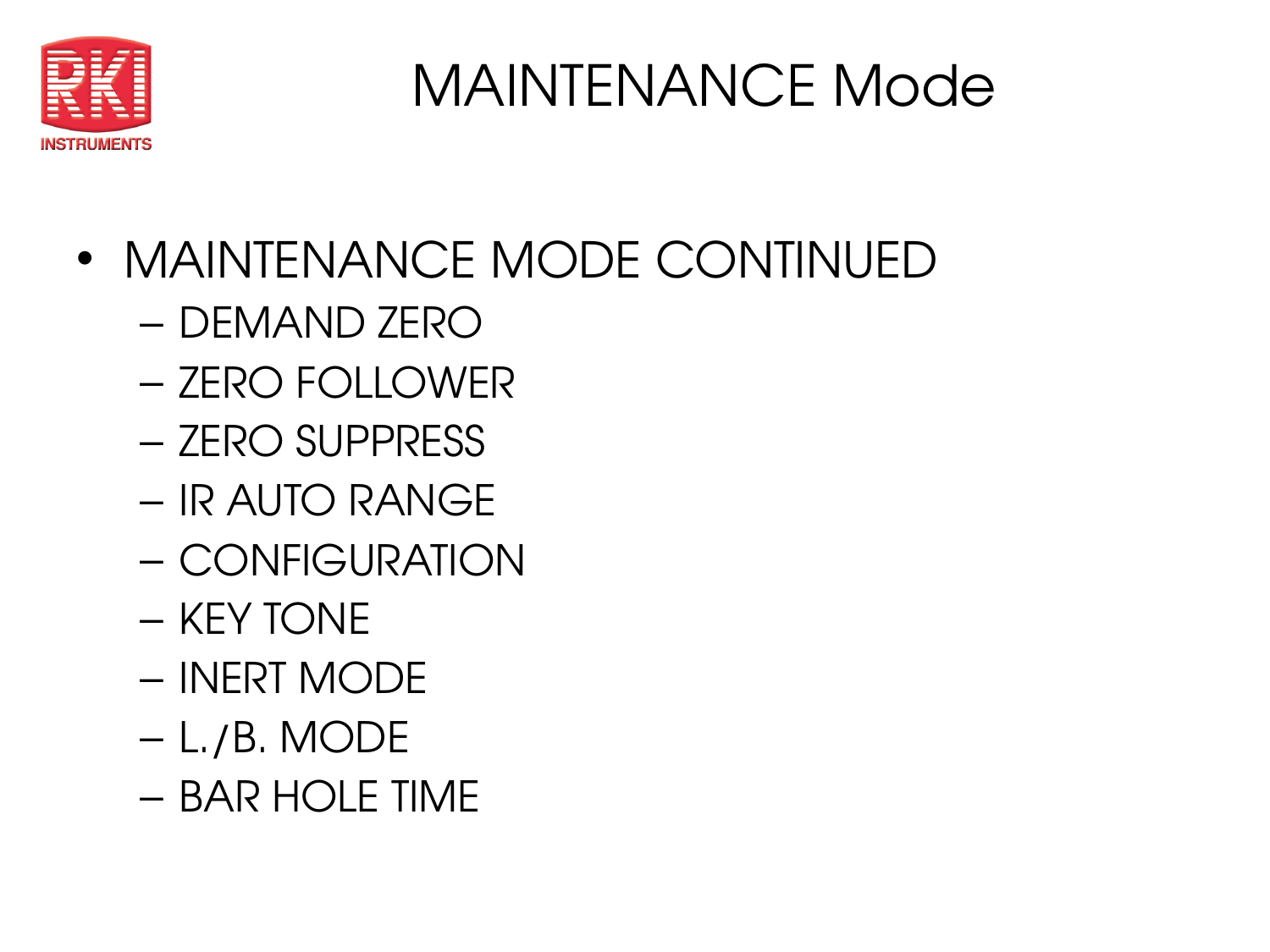

# MAINTENANCE Mode
MAINTENANCE MODE CONTINUED
DEMAND ZERO
ZERO FOLLOWER
ZERO SUPPRESS
IR AUTO RANGE
CONFIGURATION
KEY TONE
INERT MODE
L./B. MODE
BAR HOLE TIME